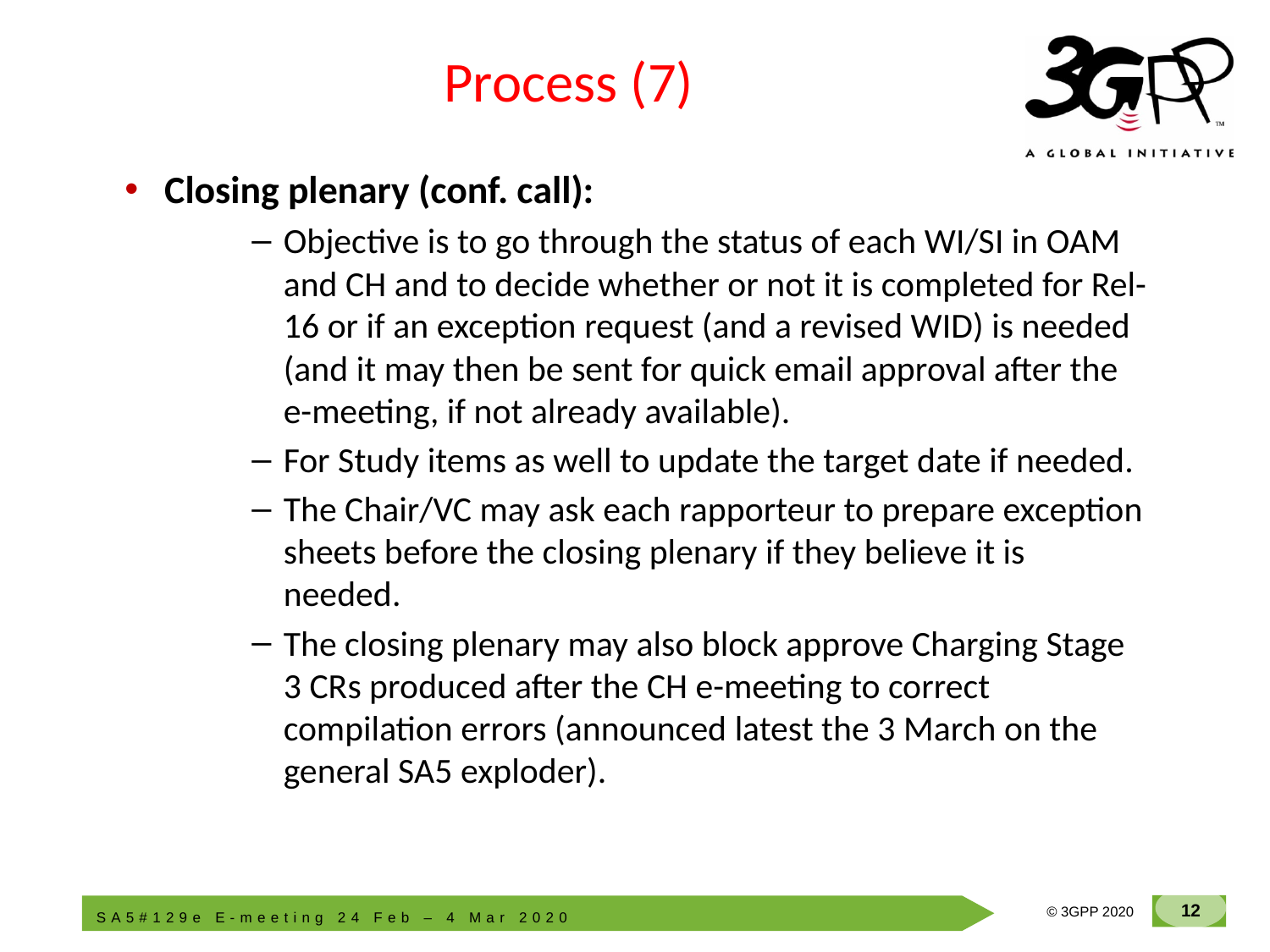

# Process (7)
Closing plenary (conf. call):
Objective is to go through the status of each WI/SI in OAM and CH and to decide whether or not it is completed for Rel-16 or if an exception request (and a revised WID) is needed (and it may then be sent for quick email approval after the e-meeting, if not already available).
For Study items as well to update the target date if needed.
The Chair/VC may ask each rapporteur to prepare exception sheets before the closing plenary if they believe it is needed.
The closing plenary may also block approve Charging Stage 3 CRs produced after the CH e-meeting to correct compilation errors (announced latest the 3 March on the general SA5 exploder).